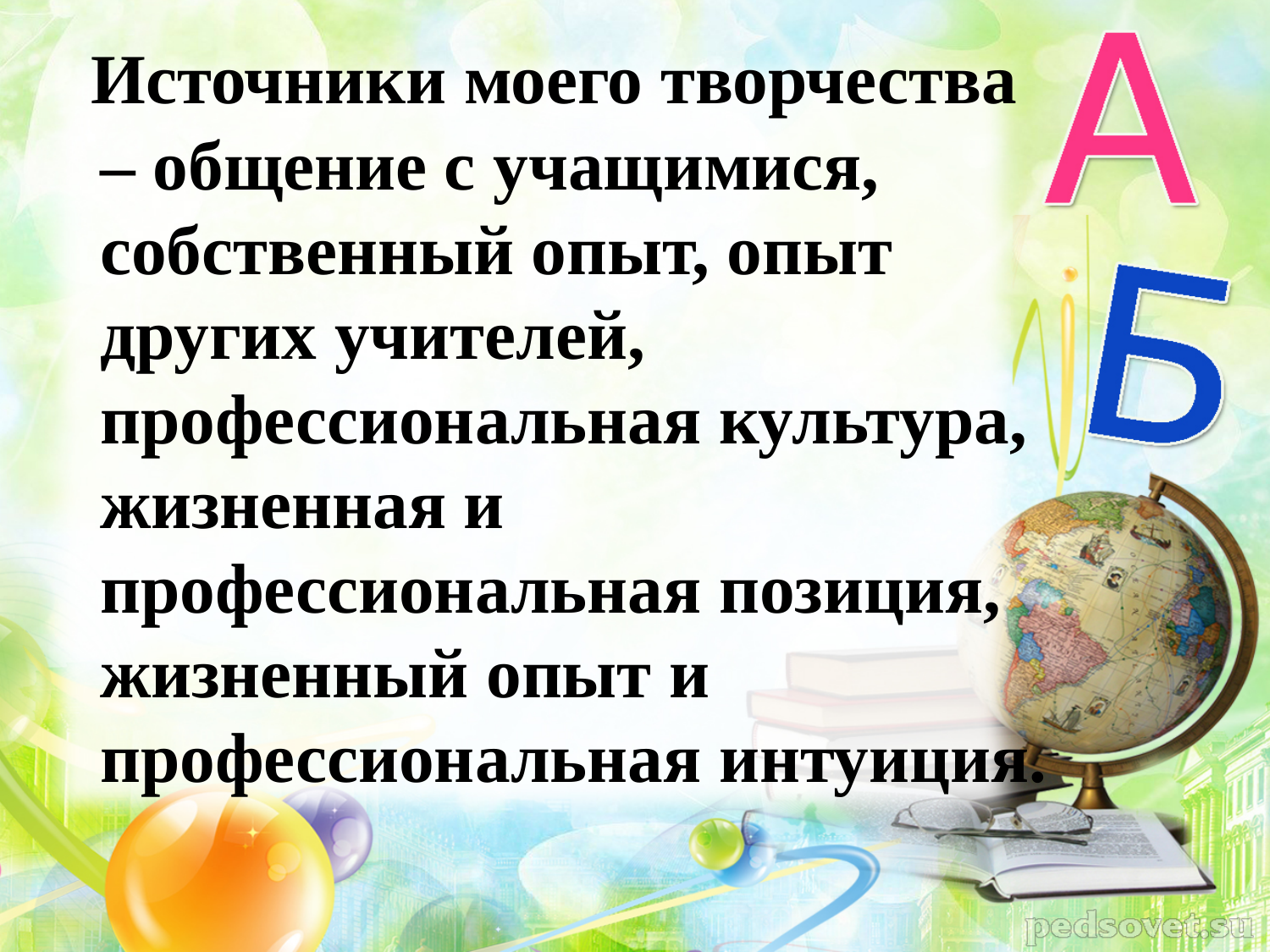

Источники моего творчества – общение с учащимися, собственный опыт, опыт других учителей,  профессиональная культура, жизненная и профессиональная позиция, жизненный опыт и профессиональная интуиция.
#